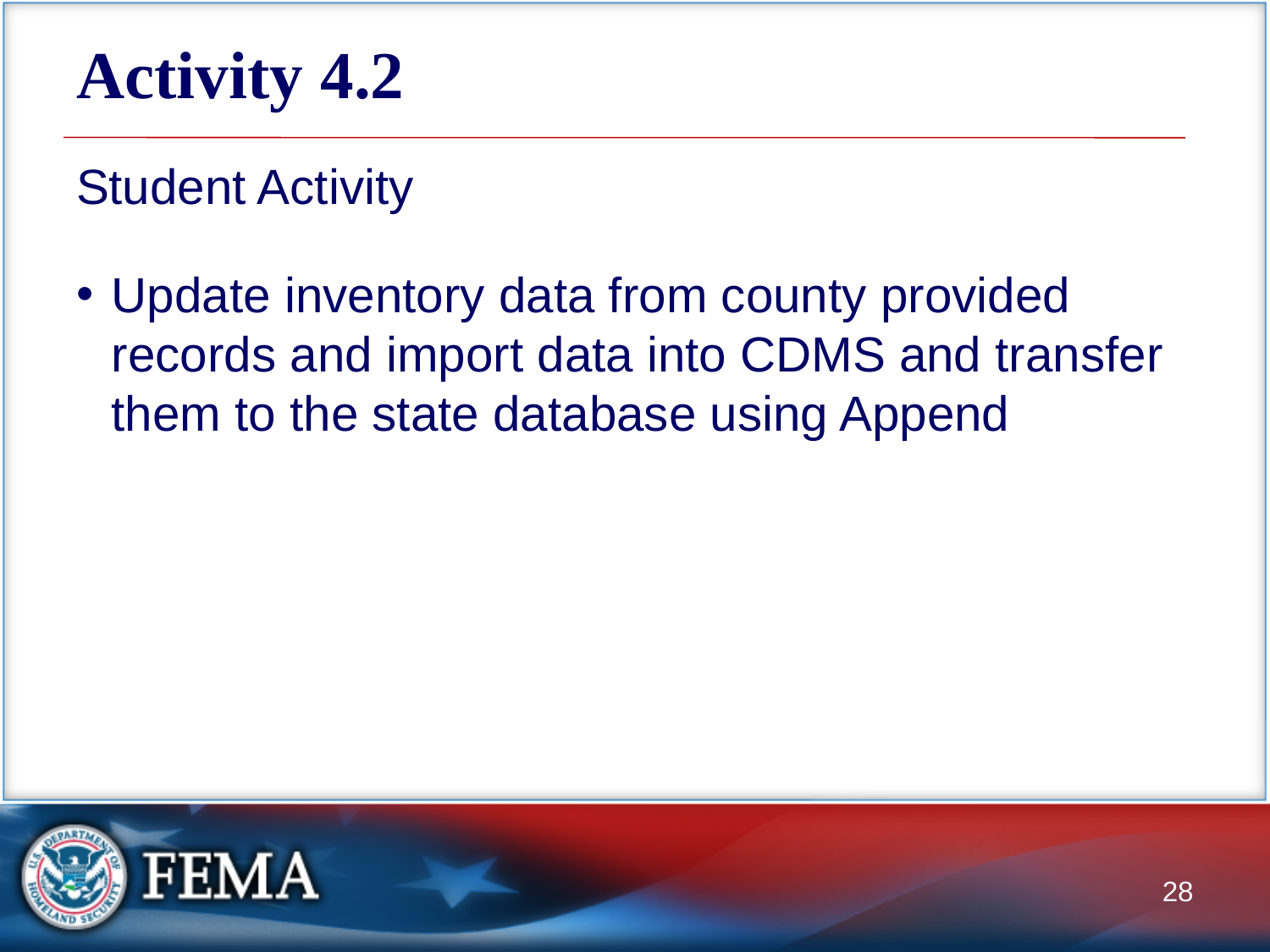

# Activity 4.2
Student Activity
Update inventory data from county provided records and import data into CDMS and transfer them to the state database using Append
28